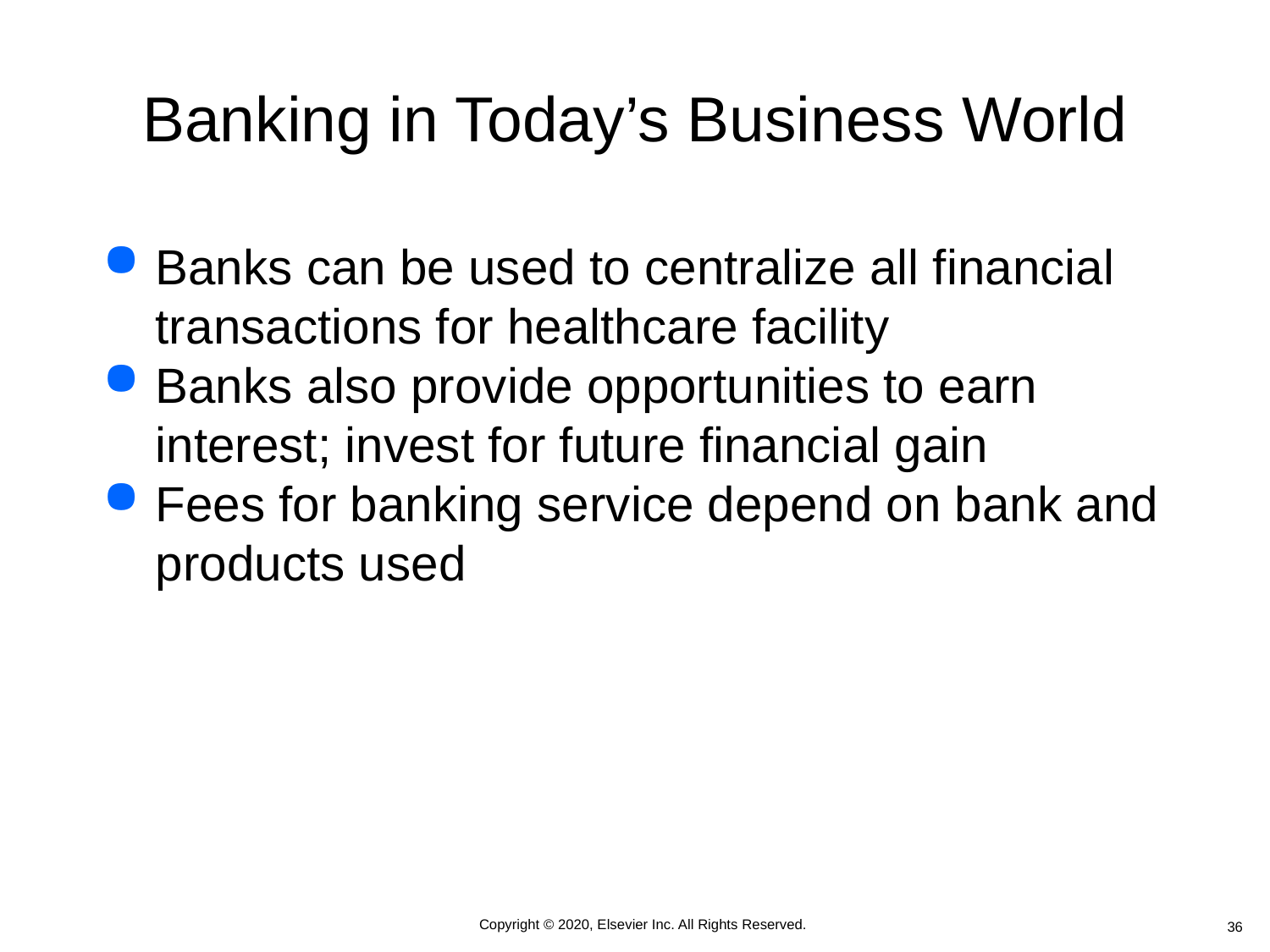

# Banking in Today’s Business World
Banks can be used to centralize all financial transactions for healthcare facility
Banks also provide opportunities to earn interest; invest for future financial gain
Fees for banking service depend on bank and products used